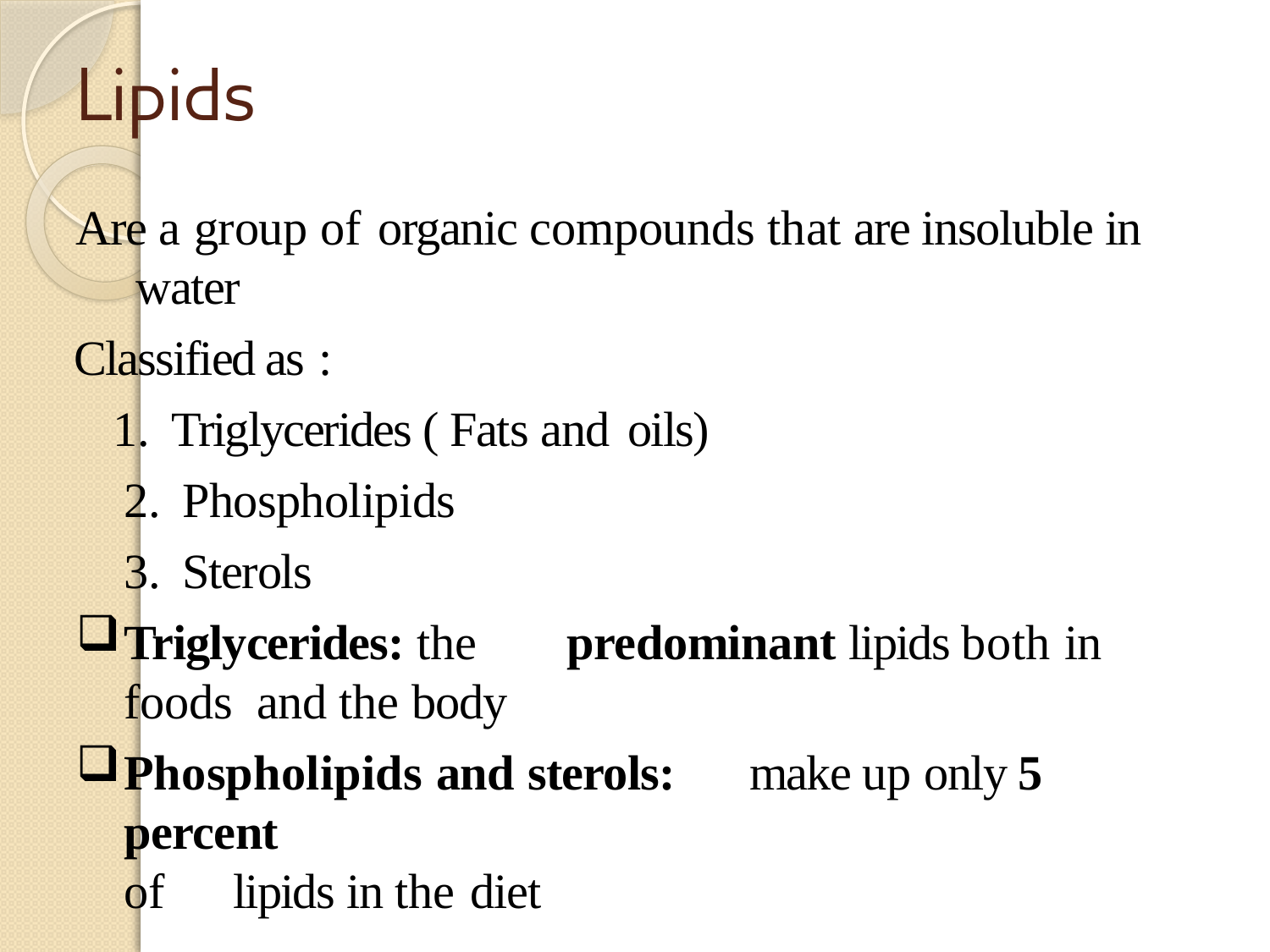

# Lipids
Are a group of	organic compounds that are insoluble in  water
Classified as :
Triglycerides ( Fats and oils)
Phospholipids
Sterols
Triglycerides: the	predominant lipids both in foods  and the body
Phospholipids and sterols:	make up only 5 percent
of	lipids in the diet